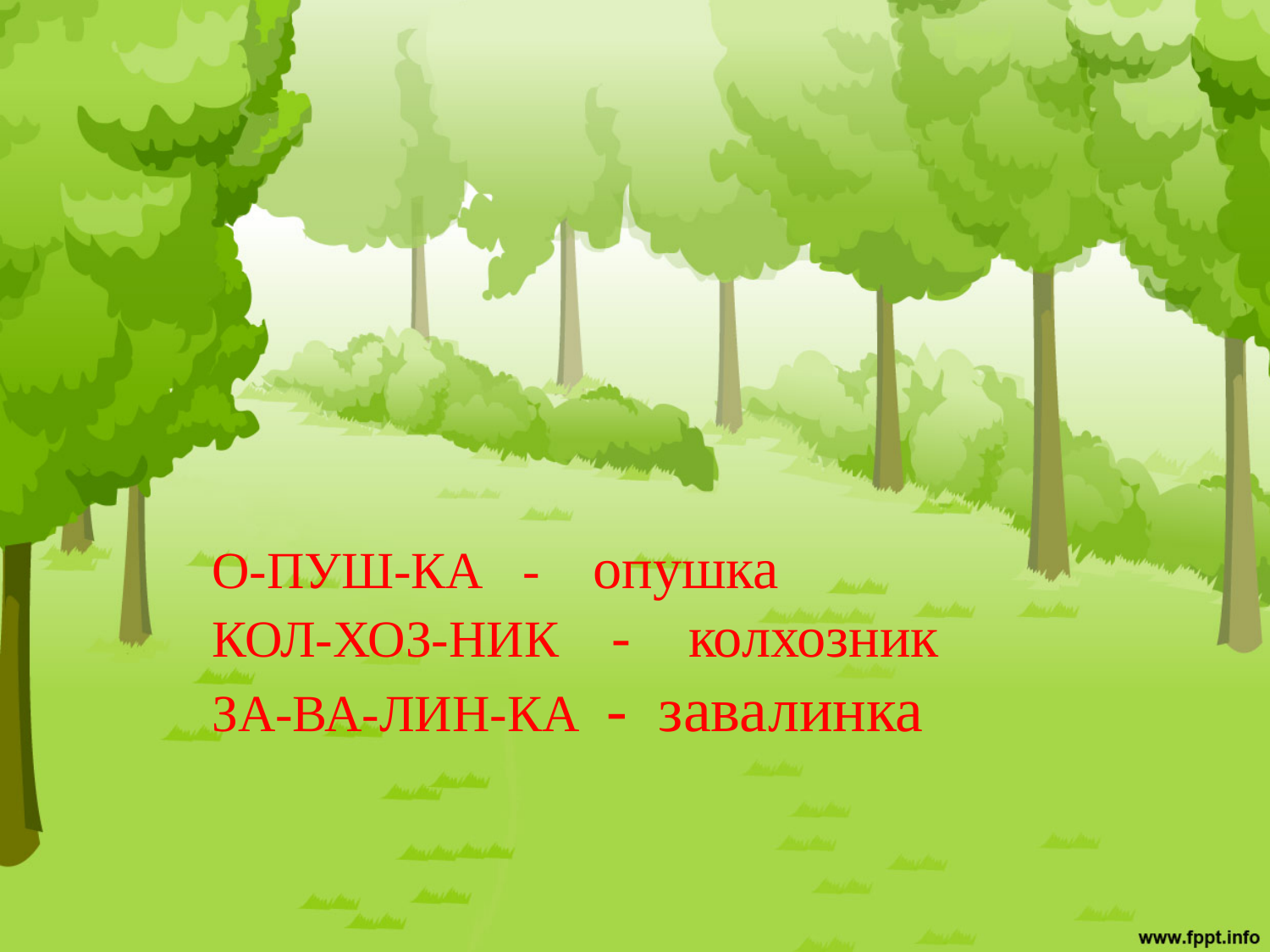

# О-ПУШ-КА   -    опушка КОЛ-ХОЗ-НИК    -    колхозник ЗА-ВА-ЛИН-КА  -  завалинка